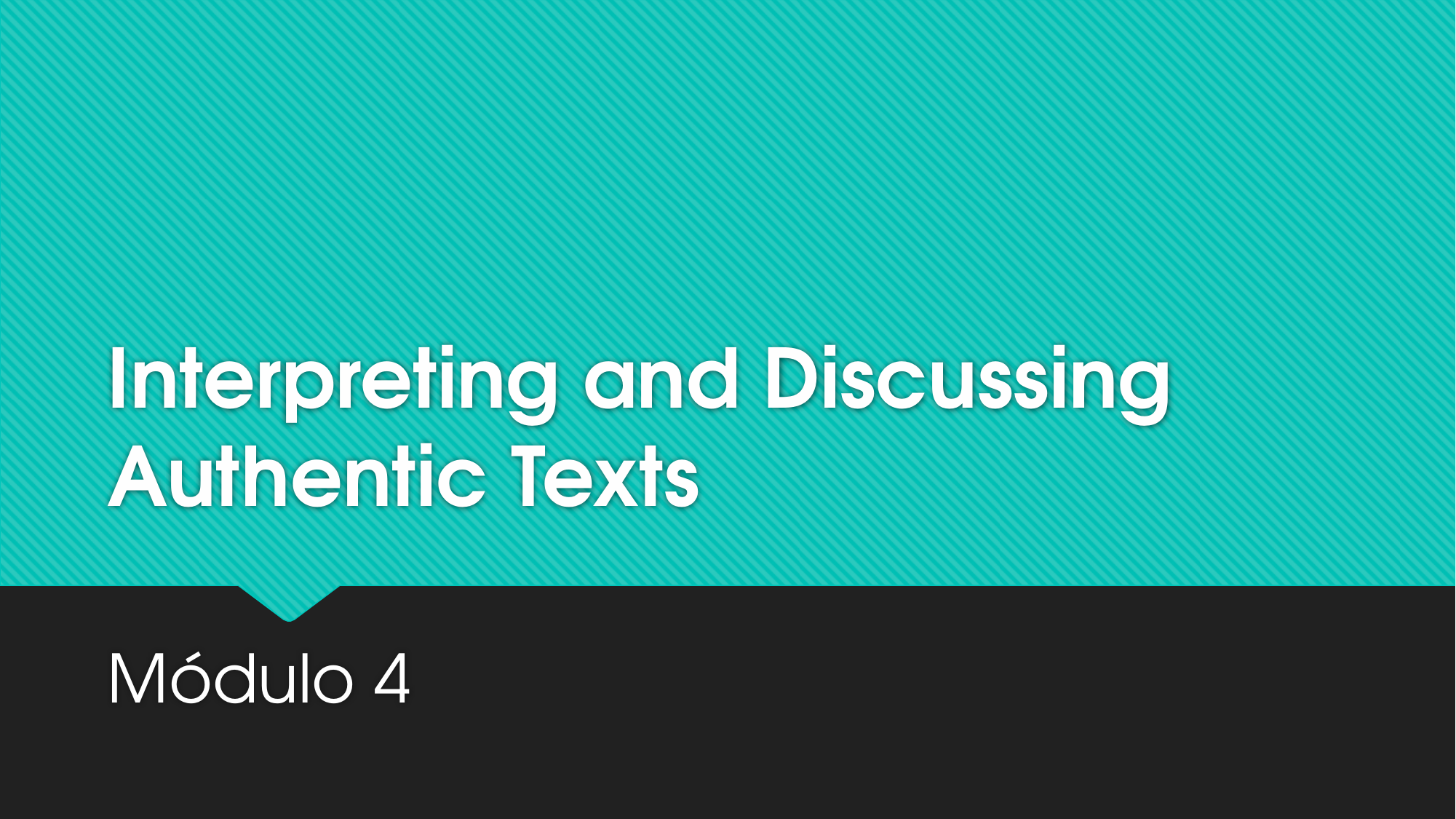

# Interpreting and Discussing Authentic Texts
Módulo 4